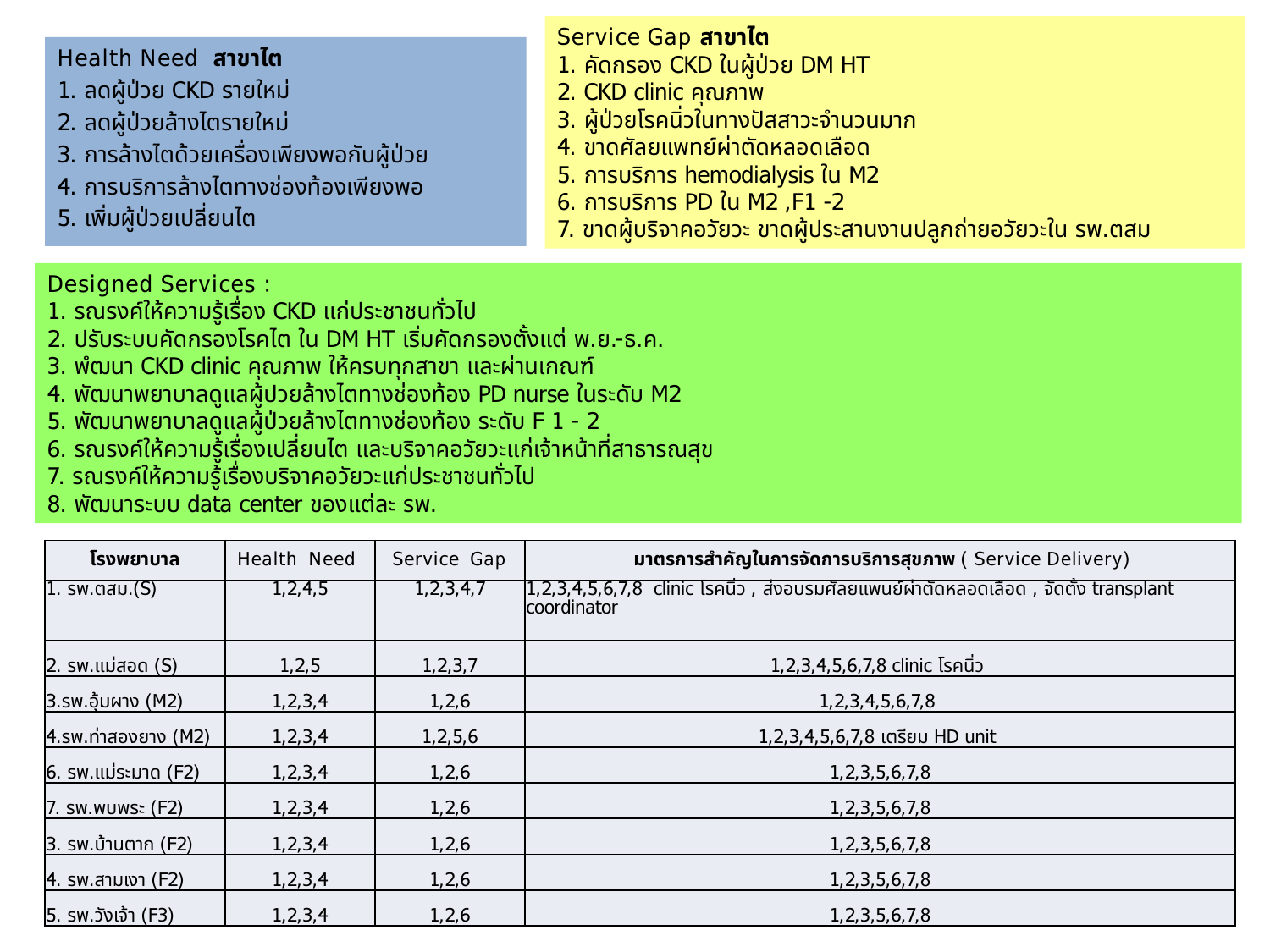

Service Gap สาขาไต
1. คัดกรอง CKD ในผู้ป่วย DM HT
2. CKD clinic คุณภาพ
3. ผู้ป่วยโรคนิ่วในทางปัสสาวะจำนวนมาก
4. ขาดศัลยแพทย์ผ่าตัดหลอดเลือด
5. การบริการ hemodialysis ใน M2
6. การบริการ PD ใน M2 ,F1 -2
7. ขาดผู้บริจาคอวัยวะ ขาดผู้ประสานงานปลูกถ่ายอวัยวะใน รพ.ตสม
Health Need  สาขาไต
1. ลดผู้ป่วย CKD รายใหม่
2. ลดผู้ป่วยล้างไตรายใหม่
3. การล้างไตด้วยเครื่องเพียงพอกับผู้ป่วย
4. การบริการล้างไตทางช่องท้องเพียงพอ
5. เพิ่มผู้ป่วยเปลี่ยนไต
Designed Services :
1. รณรงค์ให้ความรู้เรื่อง CKD แก่ประชาชนทั่วไป
2. ปรับระบบคัดกรองโรคไต ใน DM HT เริ่มคัดกรองตั้งแต่ พ.ย.-ธ.ค.
3. พํฒนา CKD clinic คุณภาพ ให้ครบทุกสาขา และผ่านเกณฑ์
4. พัฒนาพยาบาลดูแลผู้ปวยล้างไตทางช่องท้อง PD nurse ในระดับ M2
5. พัฒนาพยาบาลดูแลผู้ป่วยล้างไตทางช่องท้อง ระดับ F 1 - 2
6. รณรงค์ให้ความรู้เรื่องเปลี่ยนไต และบริจาคอวัยวะแก่เจ้าหน้าที่สาธารณสุข
7. รณรงค์ให้ความรู้เรื่องบริจาคอวัยวะแก่ประชาชนทั่วไป
8. พัฒนาระบบ data center ของแต่ละ รพ.
| โรงพยาบาล | Health Need | Service Gap | มาตรการสำคัญในการจัดการบริการสุขภาพ ( Service Delivery) |
| --- | --- | --- | --- |
| 1. รพ.ตสม.(S) | 1,2,4,5 | 1,2,3,4,7 | 1,2,3,4,5,6,7,8 clinic โรคนิ่ว , ส่งอบรมศัลยแพนย์ผ่าตัดหลอดเลือด , จัดตั้ง transplant coordinator |
| 2. รพ.แม่สอด (S) | 1,2,5 | 1,2,3,7 | 1,2,3,4,5,6,7,8 clinic โรคนิ่ว |
| 3.รพ.อุ้มผาง (M2) | 1,2,3,4 | 1,2,6 | 1,2,3,4,5,6,7,8 |
| 4.รพ.ท่าสองยาง (M2) | 1,2,3,4 | 1,2,5,6 | 1,2,3,4,5,6,7,8 เตรียม HD unit |
| 6. รพ.แม่ระมาด (F2) | 1,2,3,4 | 1,2,6 | 1,2,3,5,6,7,8 |
| 7. รพ.พบพระ (F2) | 1,2,3,4 | 1,2,6 | 1,2,3,5,6,7,8 |
| 3. รพ.บ้านตาก (F2) | 1,2,3,4 | 1,2,6 | 1,2,3,5,6,7,8 |
| 4. รพ.สามเงา (F2) | 1,2,3,4 | 1,2,6 | 1,2,3,5,6,7,8 |
| 5. รพ.วังเจ้า (F3) | 1,2,3,4 | 1,2,6 | 1,2,3,5,6,7,8 |